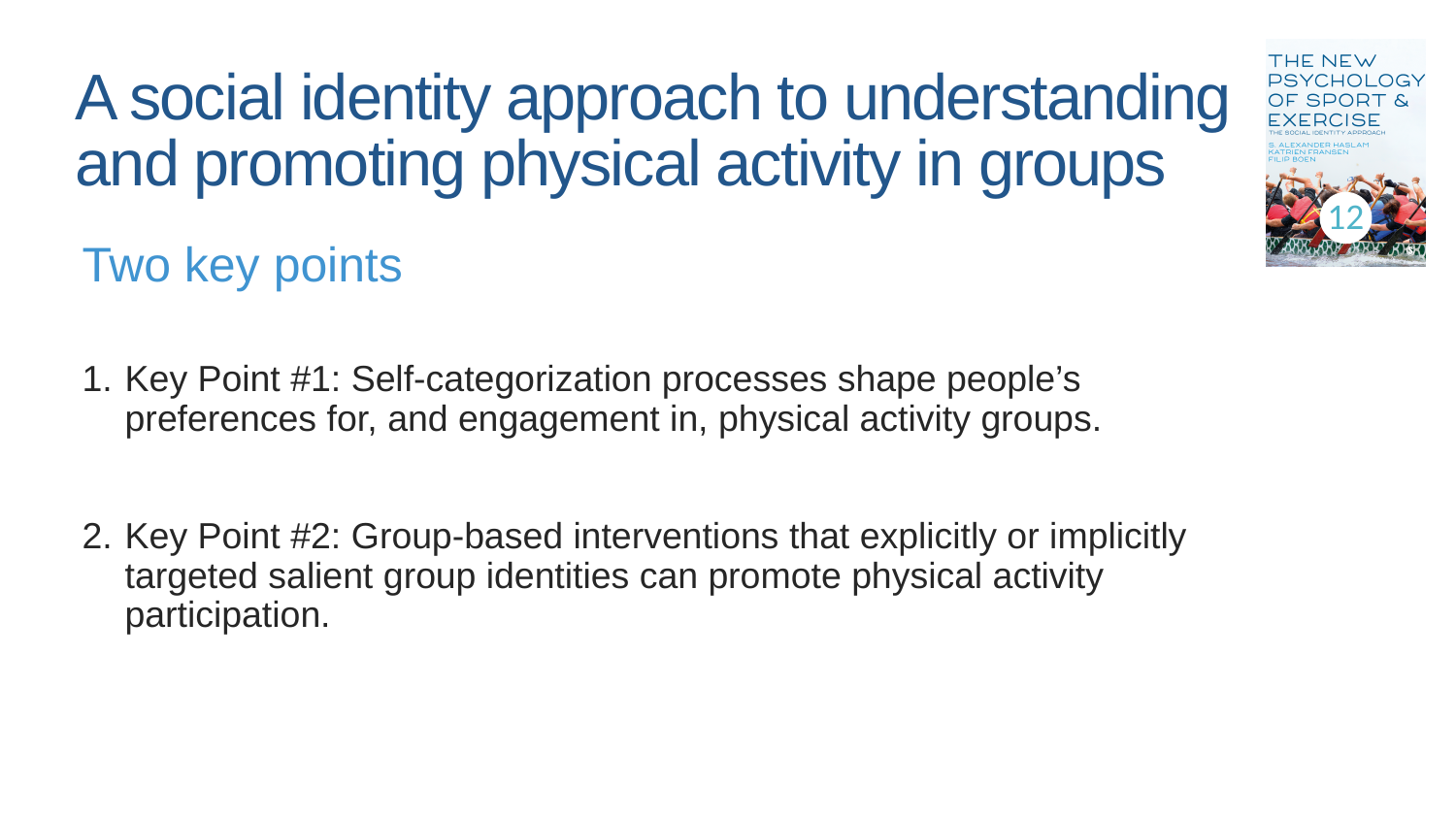

# A social identity approach to understanding and promoting physical activity in groups
12
Two key points
Key Point #1: Self-categorization processes shape people’s preferences for, and engagement in, physical activity groups.

Key Point #2: Group-based interventions that explicitly or implicitly targeted salient group identities can promote physical activity participation.